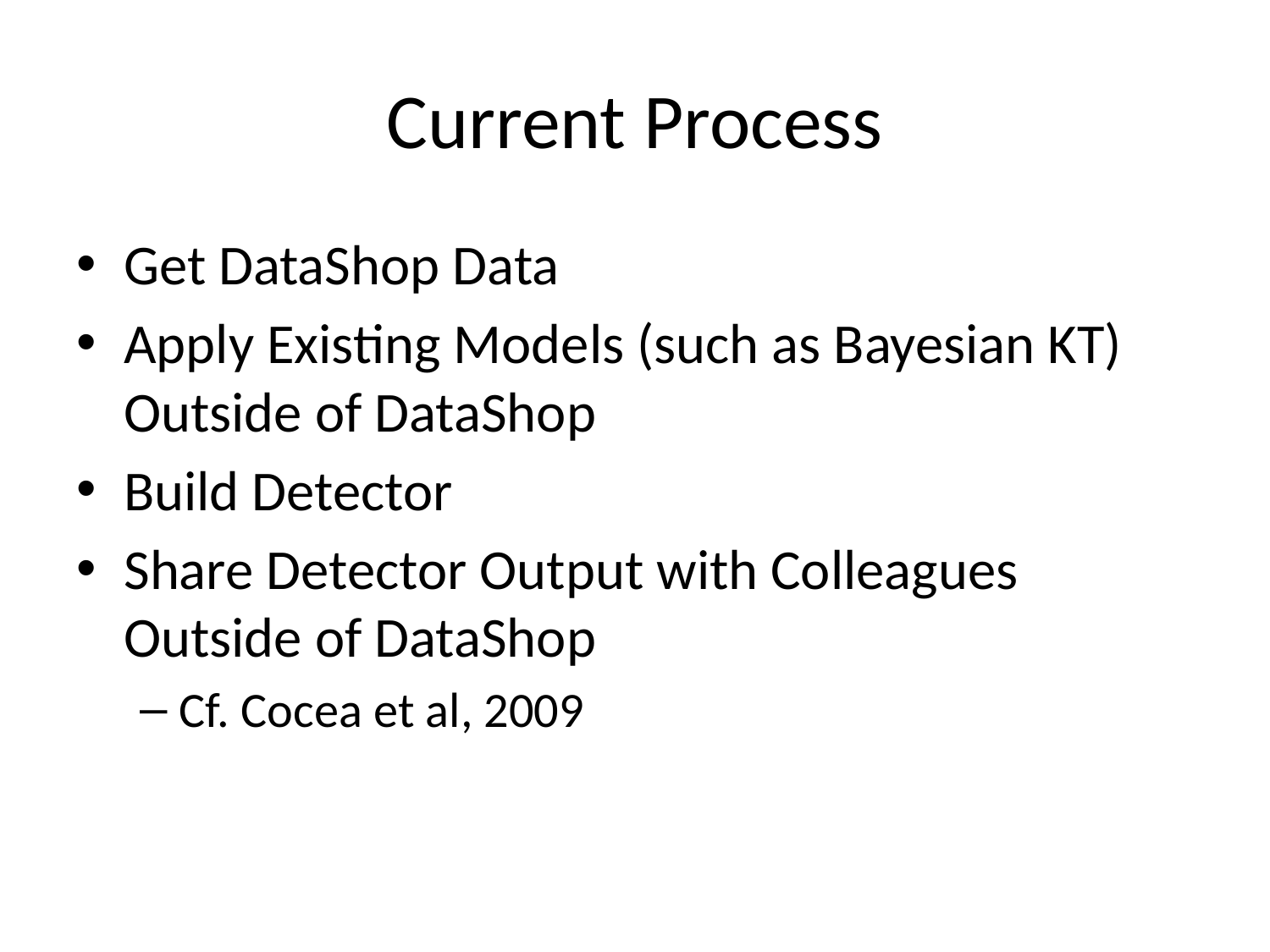

# Current Process
Get DataShop Data
Apply Existing Models (such as Bayesian KT) Outside of DataShop
Build Detector
Share Detector Output with Colleagues Outside of DataShop
Cf. Cocea et al, 2009